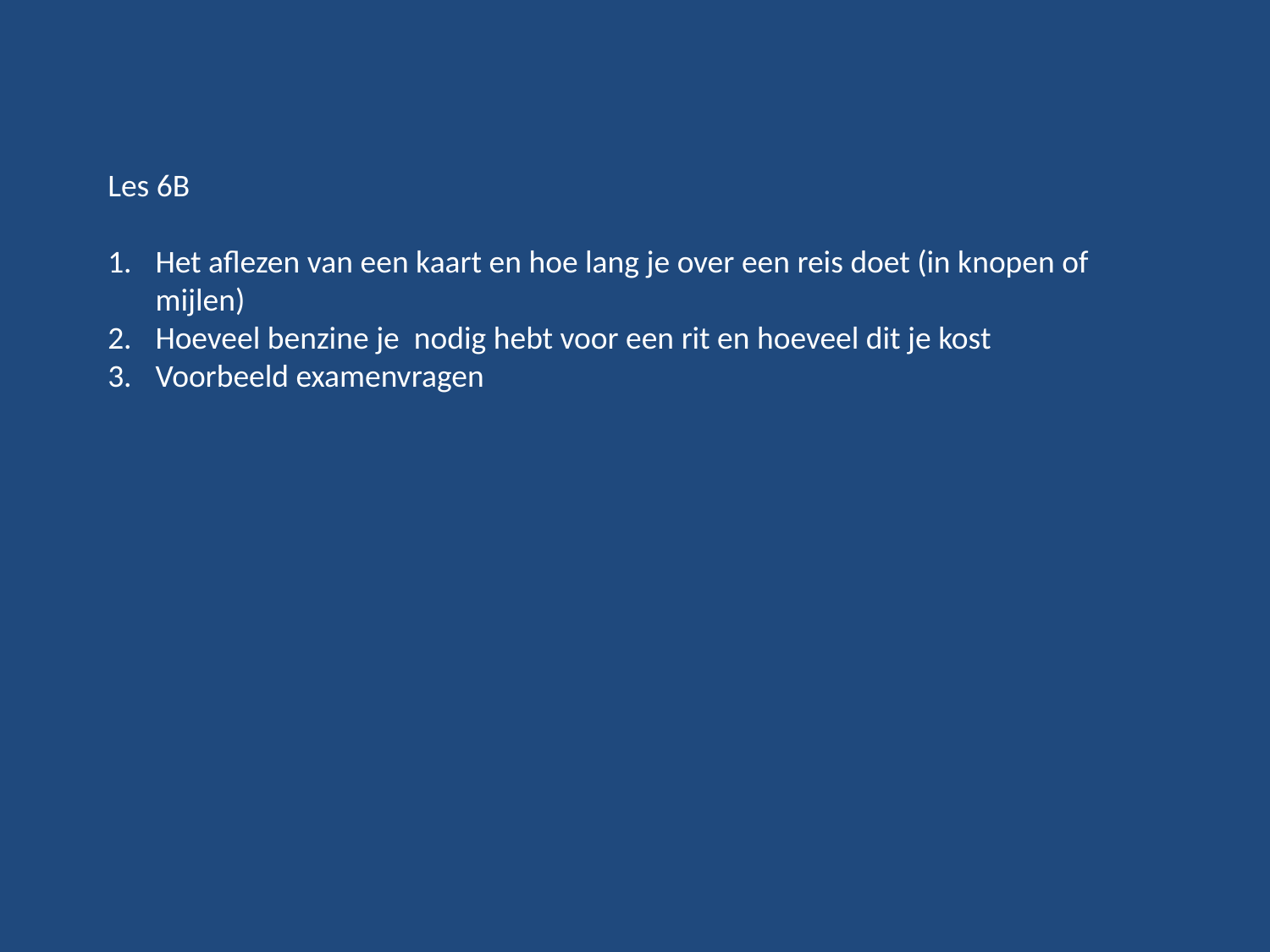

Les 6B

Het aflezen van een kaart en hoe lang je over een reis doet (in knopen of mijlen)
Hoeveel benzine je  nodig hebt voor een rit en hoeveel dit je kost
Voorbeeld examenvragen